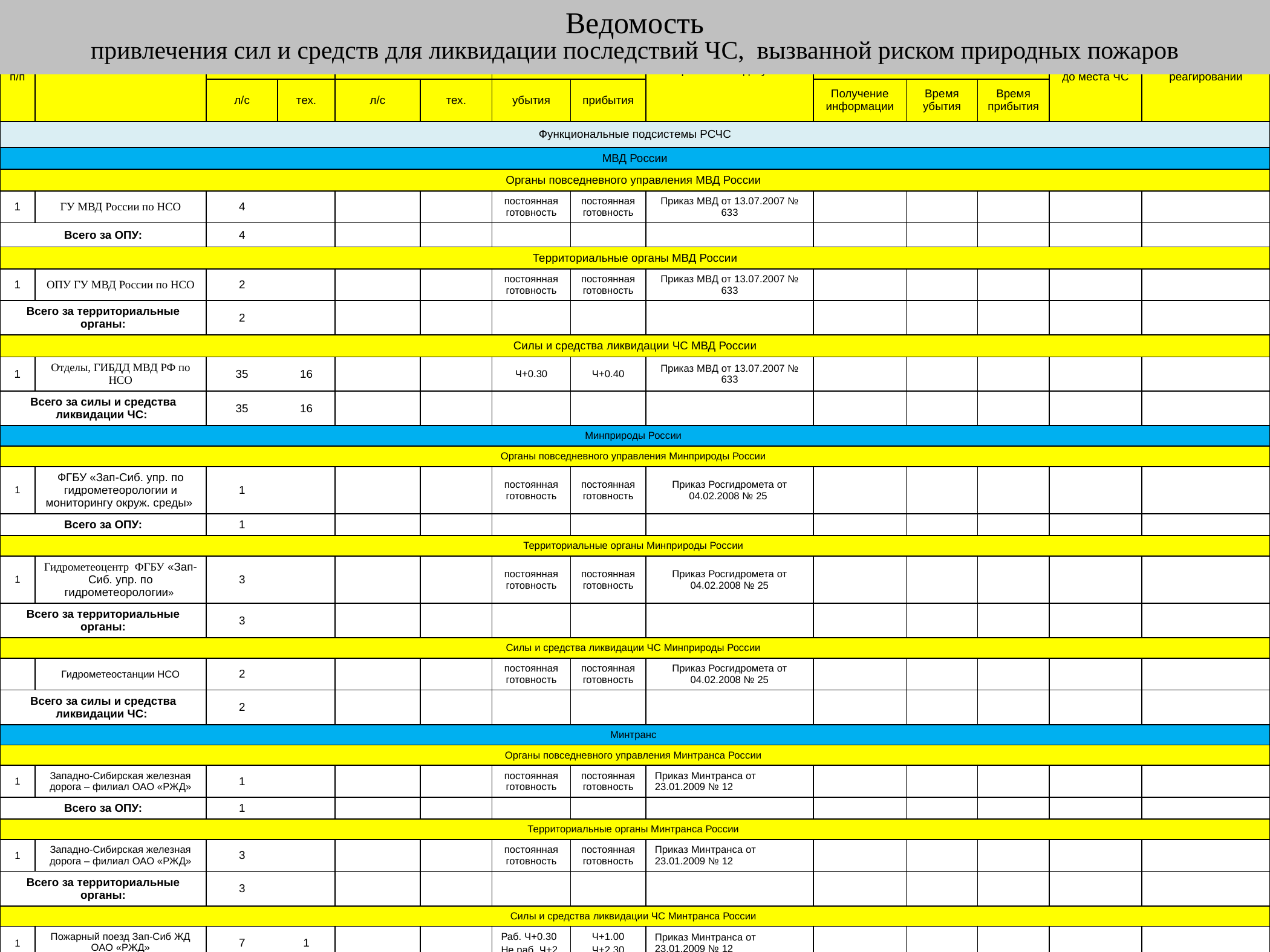

Ведомость
привлечения сил и средств для ликвидации последствий ЧС,  вызванной риском природных пожаров
| № п/п | Наименование | Привлечение в соответствии с планами применения |  | Привлекалось фактически |  | Нормативное время |  | Нормативный документ | Время показателей |  |  | Расстояние до места ЧС | Недостатки в реагировании |
| --- | --- | --- | --- | --- | --- | --- | --- | --- | --- | --- | --- | --- | --- |
|  |  | л/с | тех. | л/с | тех. | убытия | прибытия |  | Получение информации | Время убытия | Время прибытия |  |  |
| Функциональные подсистемы РСЧС |  |  |  |  |  |  |  |  |  |  |  |  |  |
| МВД России |  |  |  |  |  |  |  |  |  |  |  |  |  |
| Органы повседневного управления МВД России |  |  |  |  |  |  |  |  |  |  |  |  |  |
| 1 | ГУ МВД России по НСО | 4 |  |  |  | постоянная готовность | постоянная готовность | Приказ МВД от 13.07.2007 № 633 |  |  |  |  |  |
| Всего за ОПУ: |  | 4 |  |  |  |  |  |  |  |  |  |  |  |
| Территориальные органы МВД России |  |  |  |  |  |  |  |  |  |  |  |  |  |
| 1 | ОПУ ГУ МВД России по НСО | 2 |  |  |  | постоянная готовность | постоянная готовность | Приказ МВД от 13.07.2007 № 633 |  |  |  |  |  |
| Всего за территориальные органы: |  | 2 |  |  |  |  |  |  |  |  |  |  |  |
| Силы и средства ликвидации ЧС МВД России |  |  |  |  |  |  |  |  |  |  |  |  |  |
| 1 | Отделы, ГИБДД МВД РФ по НСО | 35 | 16 |  |  | Ч+0.30 | Ч+0.40 | Приказ МВД от 13.07.2007 № 633 |  |  |  |  |  |
| Всего за силы и средства ликвидации ЧС: |  | 35 | 16 |  |  |  |  |  |  |  |  |  |  |
| Минприроды России |  |  |  |  |  |  |  |  |  |  |  |  |  |
| Органы повседневного управления Минприроды России |  |  |  |  |  |  |  |  |  |  |  |  |  |
| 1 | ФГБУ «Зап-Сиб. упр. по гидрометеорологии и мониторингу окруж. среды» | 1 |  |  |  | постоянная готовность | постоянная готовность | Приказ Росгидромета от 04.02.2008 № 25 |  |  |  |  |  |
| Всего за ОПУ: |  | 1 |  |  |  |  |  |  |  |  |  |  |  |
| Территориальные органы Минприроды России |  |  |  |  |  |  |  |  |  |  |  |  |  |
| 1 | Гидрометеоцентр ФГБУ «Зап-Сиб. упр. по гидрометеорологии» | 3 |  |  |  | постоянная готовность | постоянная готовность | Приказ Росгидромета от 04.02.2008 № 25 |  |  |  |  |  |
| Всего за территориальные органы: |  | 3 |  |  |  |  |  |  |  |  |  |  |  |
| Силы и средства ликвидации ЧС Минприроды России |  |  |  |  |  |  |  |  |  |  |  |  |  |
|  | Гидрометеостанции НСО | 2 |  |  |  | постоянная готовность | постоянная готовность | Приказ Росгидромета от 04.02.2008 № 25 |  |  |  |  |  |
| Всего за силы и средства ликвидации ЧС: |  | 2 |  |  |  |  |  |  |  |  |  |  |  |
| Минтранс |  |  |  |  |  |  |  |  |  |  |  |  |  |
| Органы повседневного управления Минтранса России |  |  |  |  |  |  |  |  |  |  |  |  |  |
| 1 | Западно-Сибирская железная дорога – филиал ОАО «РЖД» | 1 |  |  |  | постоянная готовность | постоянная готовность | Приказ Минтранса от 23.01.2009 № 12 |  |  |  |  |  |
| Всего за ОПУ: |  | 1 |  |  |  |  |  |  |  |  |  |  |  |
| Территориальные органы Минтранса России |  |  |  |  |  |  |  |  |  |  |  |  |  |
| 1 | Западно-Сибирская железная дорога – филиал ОАО «РЖД» | 3 |  |  |  | постоянная готовность | постоянная готовность | Приказ Минтранса от 23.01.2009 № 12 |  |  |  |  |  |
| Всего за территориальные органы: |  | 3 |  |  |  |  |  |  |  |  |  |  |  |
| Силы и средства ликвидации ЧС Минтранса России |  |  |  |  |  |  |  |  |  |  |  |  |  |
| 1 | Пожарный поезд Зап-Сиб ЖД ОАО «РЖД» | 7 | 1 |  |  | Раб. Ч+0.30 Не раб. Ч+2 | Ч+1.00 Ч+2.30 | Приказ Минтранса от 23.01.2009 № 12 |  |  |  |  |  |
| 1 | Авиапредприятия «Новосибирская база Авиалесоохраны» НСО | 5 | 1 |  |  | Раб. Ч+0.30 Не раб. Ч+2 | Ч+1.00 Ч+2.30 | Приказ Минтранса от 23.01.2009 № 12 |  |  |  |  |  |
| Всего за силы и средства ликвидации ЧС: |  | 12 | 2 |  |  |  |  |  |  |  |  |  |  |
| Итого за ФП РСЧС: |  | 301 | 70 |  |  |  |  |  |  |  |  |  |  |